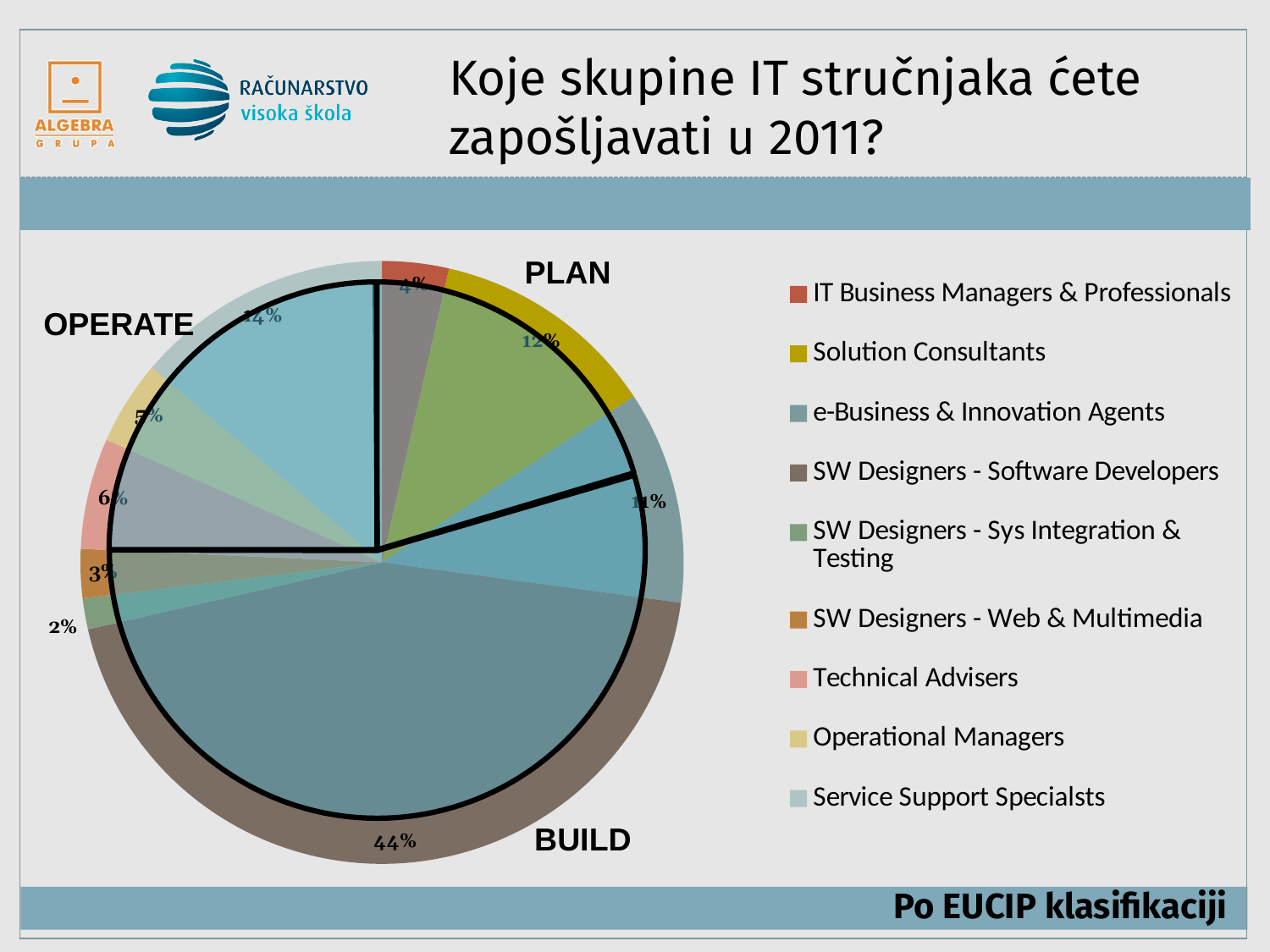

Koje skupine IT stručnjaka ćete zapošljavati u 2011?

### Chart

| Category |  |
|---|---|
| IT Business Managers & Professionals | 0.03571428571428571 |
| Solution Consultants | 0.12142857142857143 |
| e-Business & Innovation Agents | 0.11428571428571428 |
| SW Designers - Software Developers | 0.44285714285714284 |
| SW Designers - Sys Integration & Testing | 0.016666666666666666 |
| SW Designers - Web & Multimedia | 0.02619047619047619 |
| Technical Advisers | 0.05952380952380952 |
| Operational Managers | 0.04523809523809524 |
| Service Support Specialsts | 0.1380952380952381 |
PLAN

OPERATE

BUILD
# Po EUCIP klasifikaciji